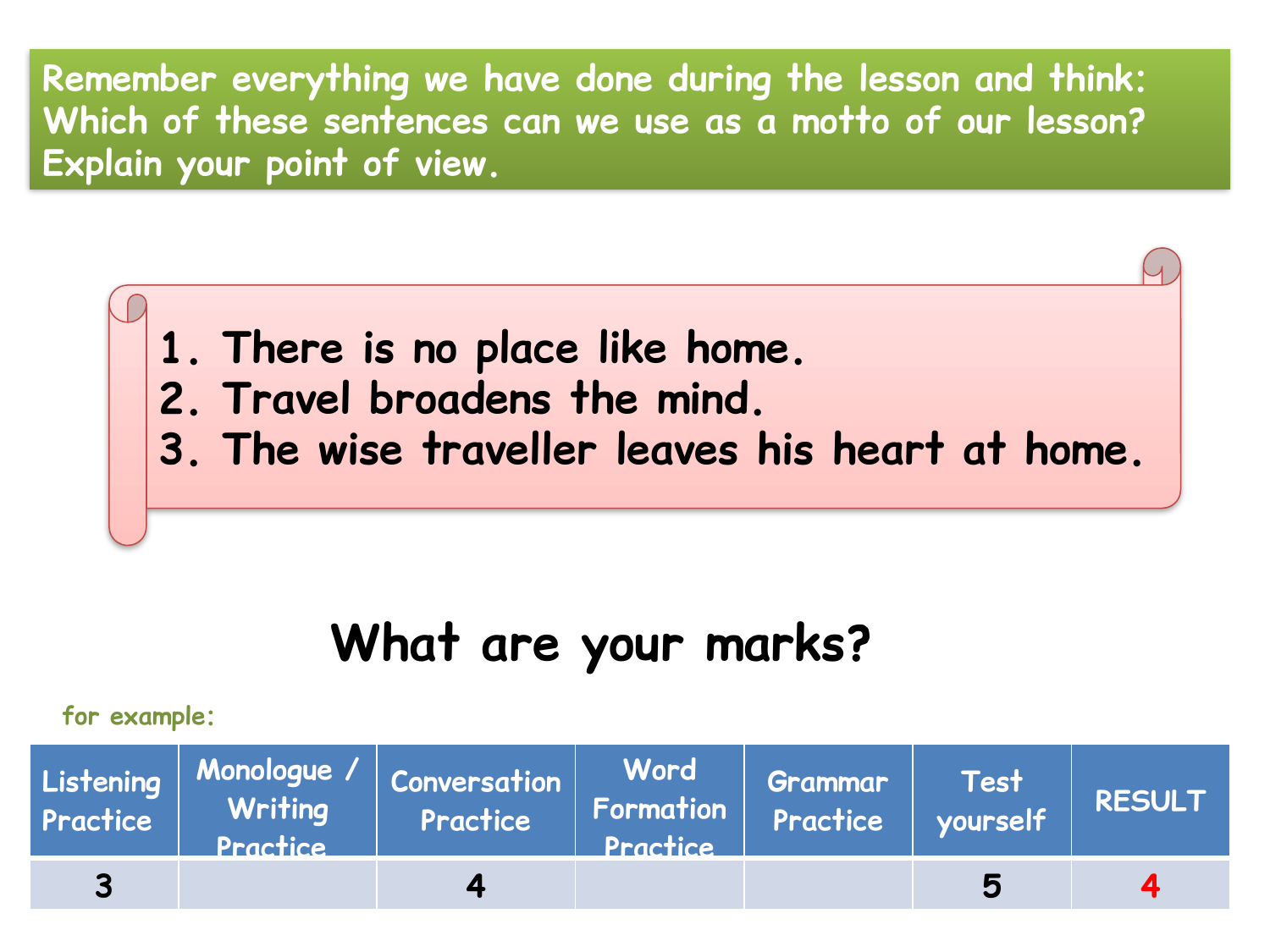

Remember everything we have done during the lesson and think: Which of these sentences can we use as a motto of our lesson? Explain your point of view.
There is no place like home.
Travel broadens the mind.
The wise traveller leaves his heart at home.
What are your marks?
for example:
| Listening Practice | Monologue / Writing Practice | Conversation Practice | Word Formation Practice | Grammar Practice | Test yourself | RESULT |
| --- | --- | --- | --- | --- | --- | --- |
| 3 |  | 4 |  |  | 5 | 4 |